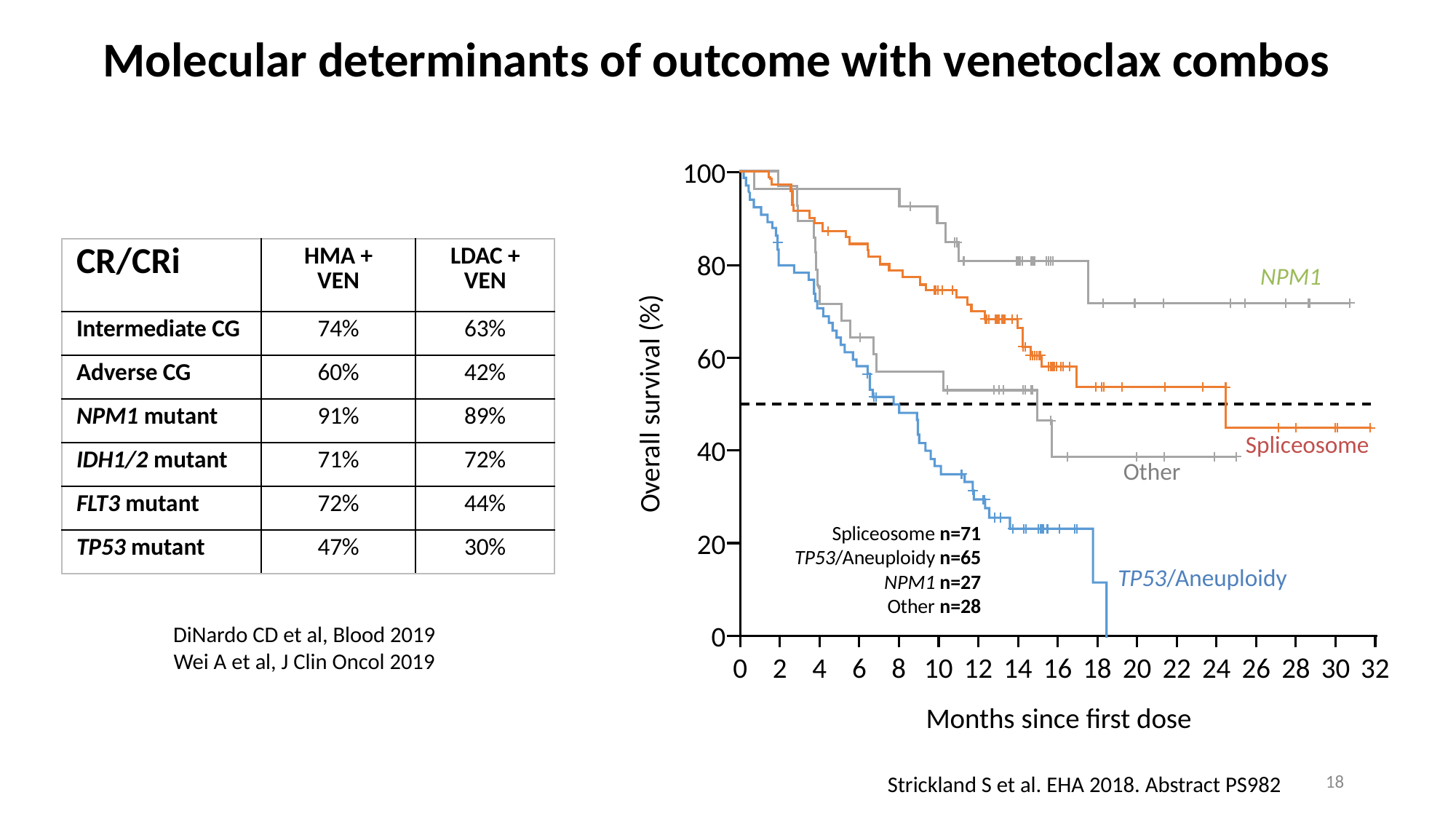

Molecular determinants of outcome with venetoclax combos
100

80
60
Overall survival (%)
40
Spliceosome n=71
TP53/Aneuploidy n=65
NPM1 n=27
Other n=28
20
0
0
6
24
30
32
2
4
8
10
12
14
16
18
20
22
26
28
Months since first dose
TP53/Aneuploidy
NPM1
Spliceosome
Other
| CR/CRi | HMA + VEN | LDAC + VEN |
| --- | --- | --- |
| Intermediate CG | 74% | 63% |
| Adverse CG | 60% | 42% |
| NPM1 mutant | 91% | 89% |
| IDH1/2 mutant | 71% | 72% |
| FLT3 mutant | 72% | 44% |
| TP53 mutant | 47% | 30% |
DiNardo CD et al, Blood 2019
Wei A et al, J Clin Oncol 2019
18
Strickland S et al. EHA 2018. Abstract PS982